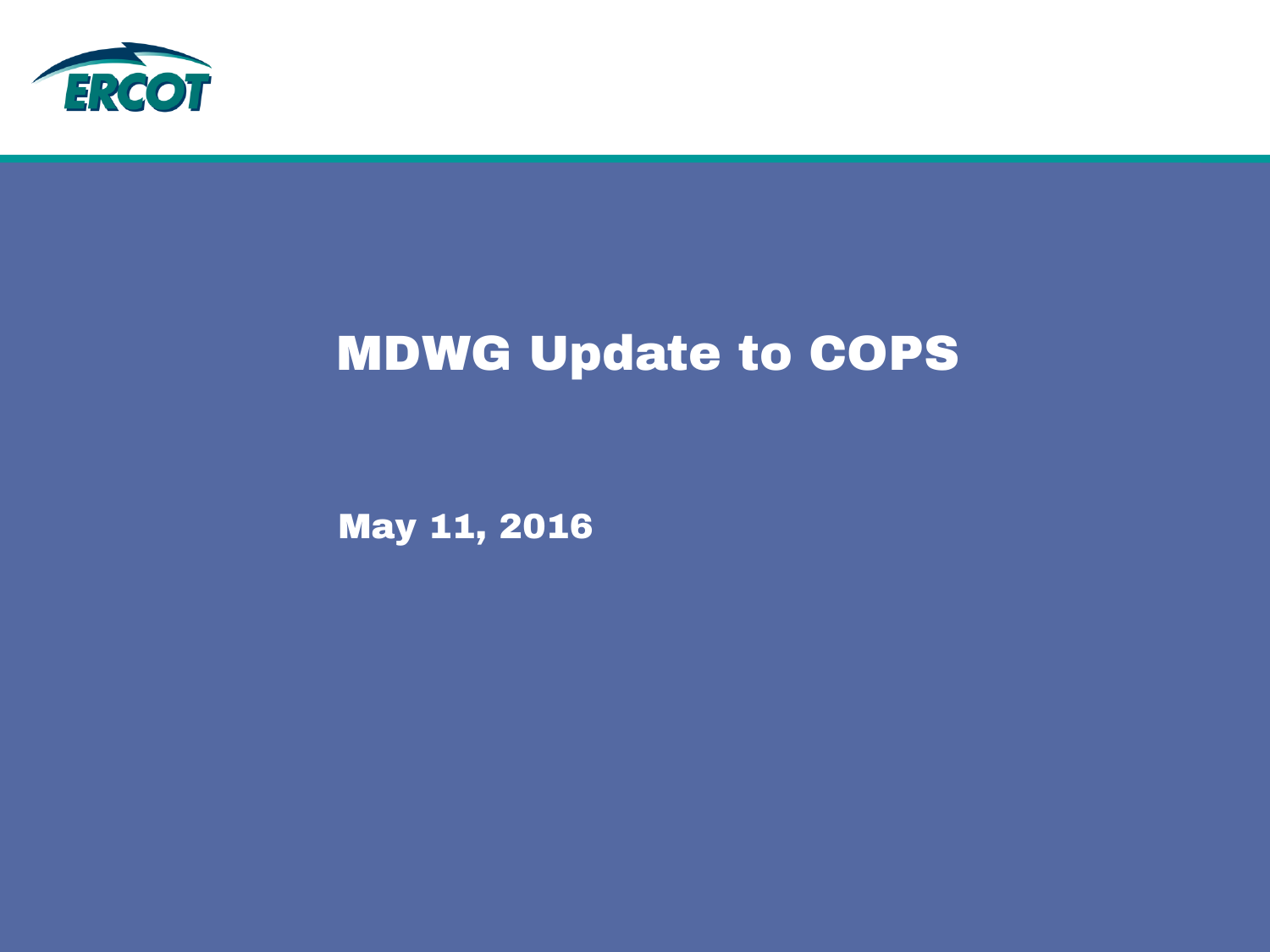

# MDWG Update to COPS
May 11, 2016